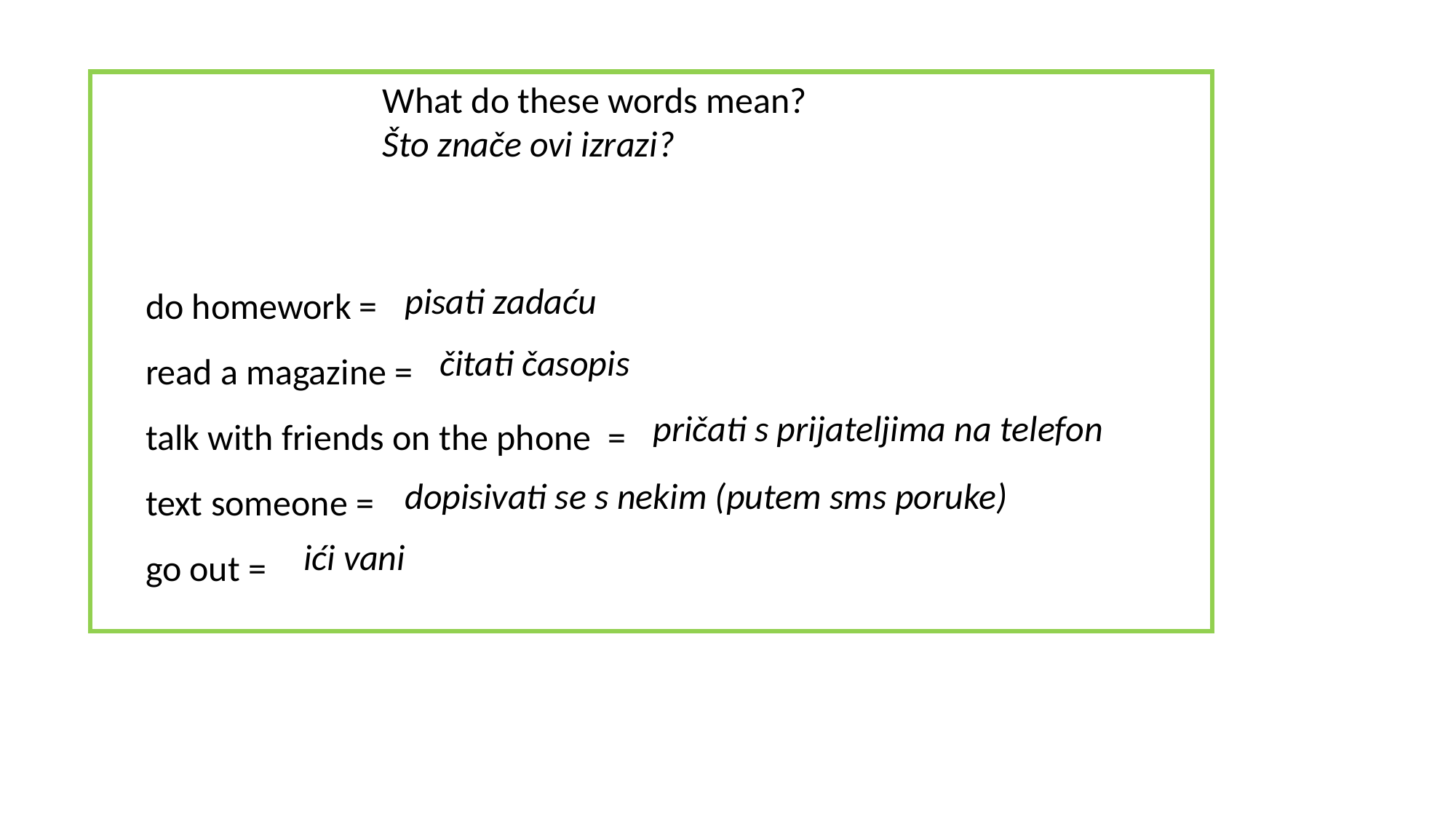

What do these words mean?
Što znače ovi izrazi?
do homework =
read a magazine =
talk with friends on the phone  =
text someone =
go out =
pisati zadaću
čitati časopis
pričati s prijateljima na telefon
dopisivati se s nekim (putem sms poruke)
ići vani